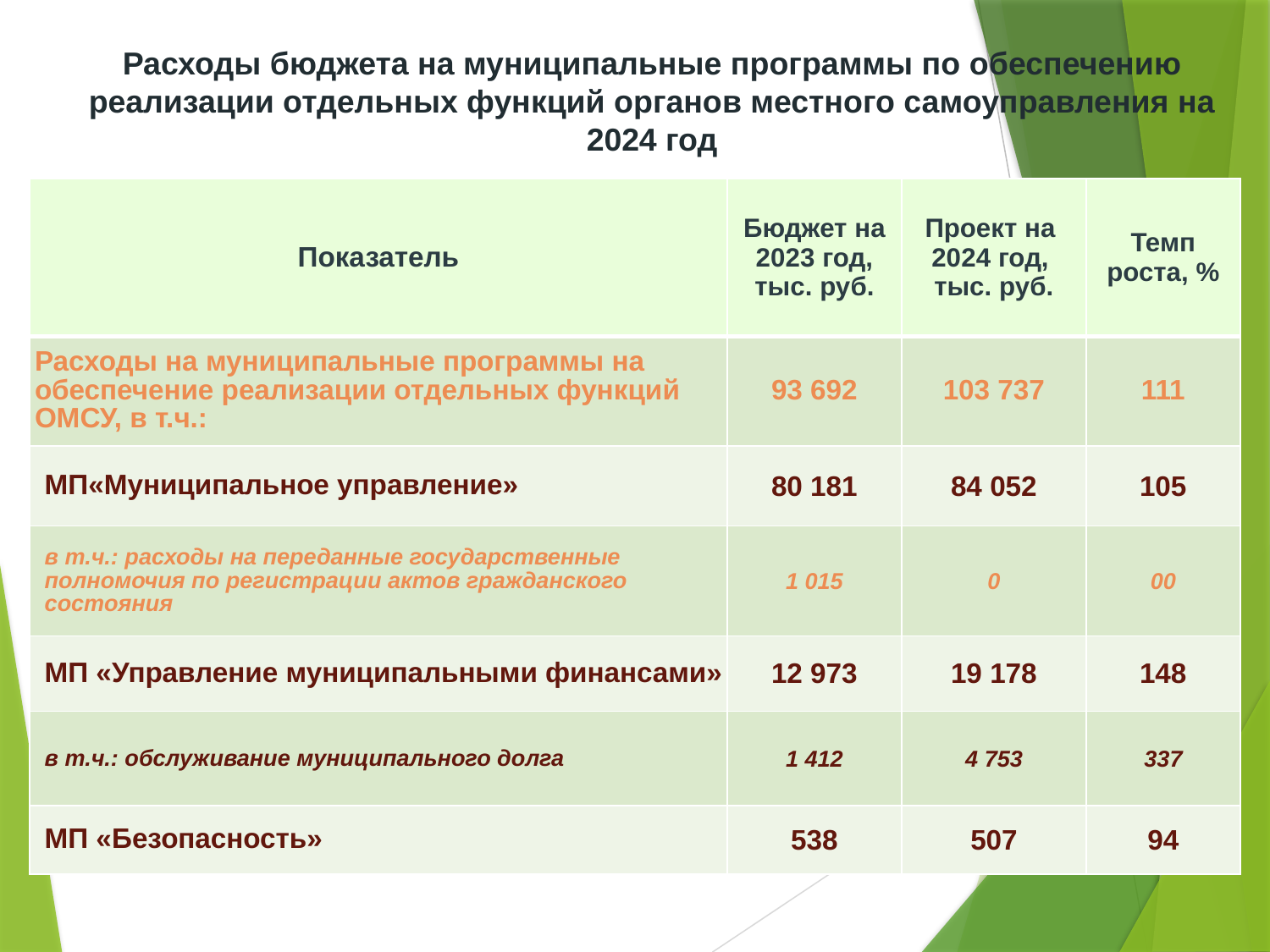

Расходы бюджета на муниципальные программы по обеспечению реализации отдельных функций органов местного самоуправления на 2024 год

| Показатель | Бюджет на 2023 год, тыс. руб. | Проект на 2024 год, тыс. руб. | Темп роста, % |
| --- | --- | --- | --- |
| Расходы на муниципальные программы на обеспечение реализации отдельных функций ОМСУ, в т.ч.: | 93 692 | 103 737 | 111 |
| МП«Муниципальное управление» | 80 181 | 84 052 | 105 |
| в т.ч.: расходы на переданные государственные полномочия по регистрации актов гражданского состояния | 1 015 | 0 | 00 |
| МП «Управление муниципальными финансами» | 12 973 | 19 178 | 148 |
| в т.ч.: обслуживание муниципального долга | 1 412 | 4 753 | 337 |
| МП «Безопасность» | 538 | 507 | 94 |